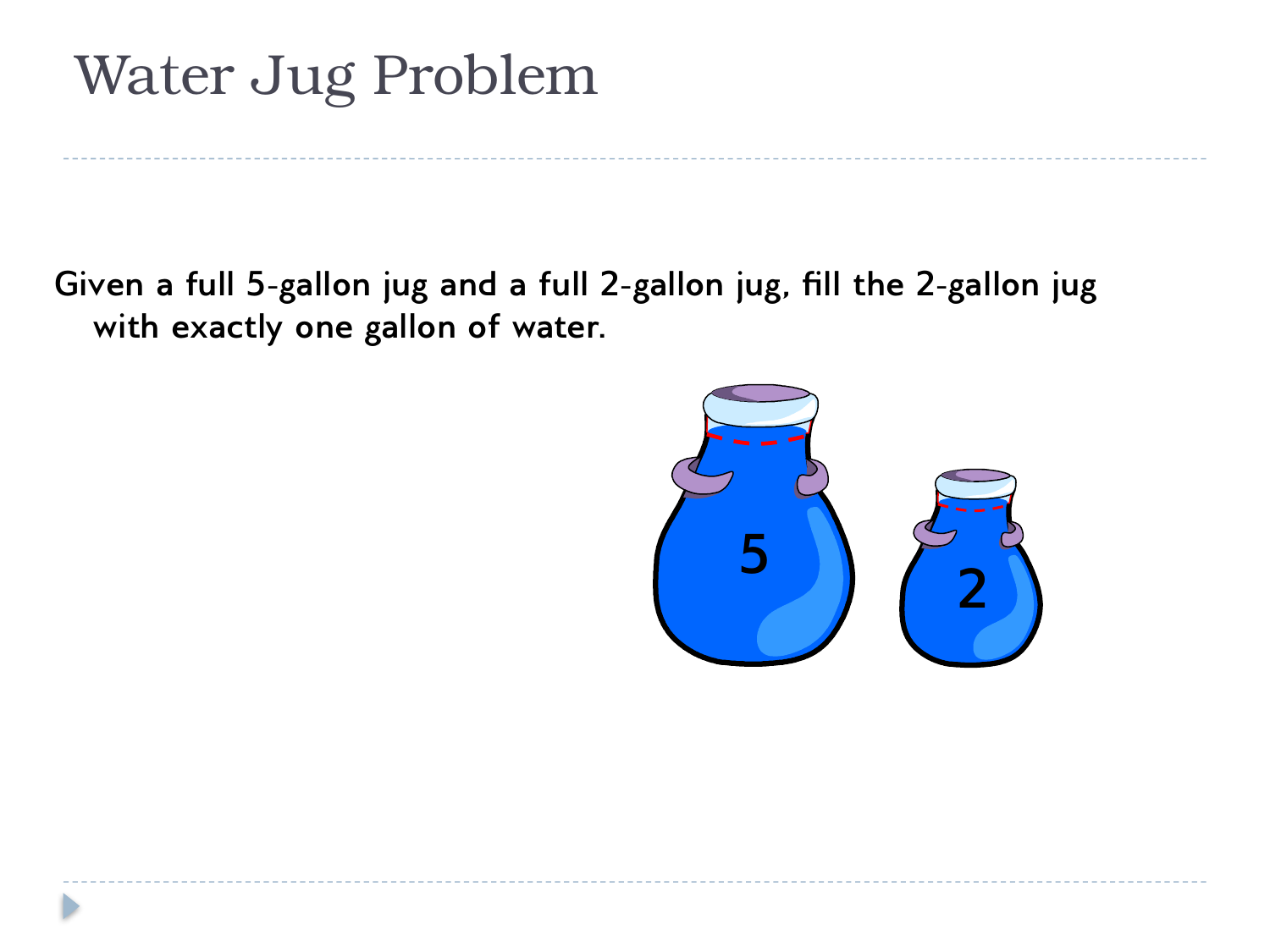

# Water Jug Problem

Given a full 5-gallon jug and a full 2-gallon jug, fill the 2-gallon jug with exactly one gallon of water.

5

2